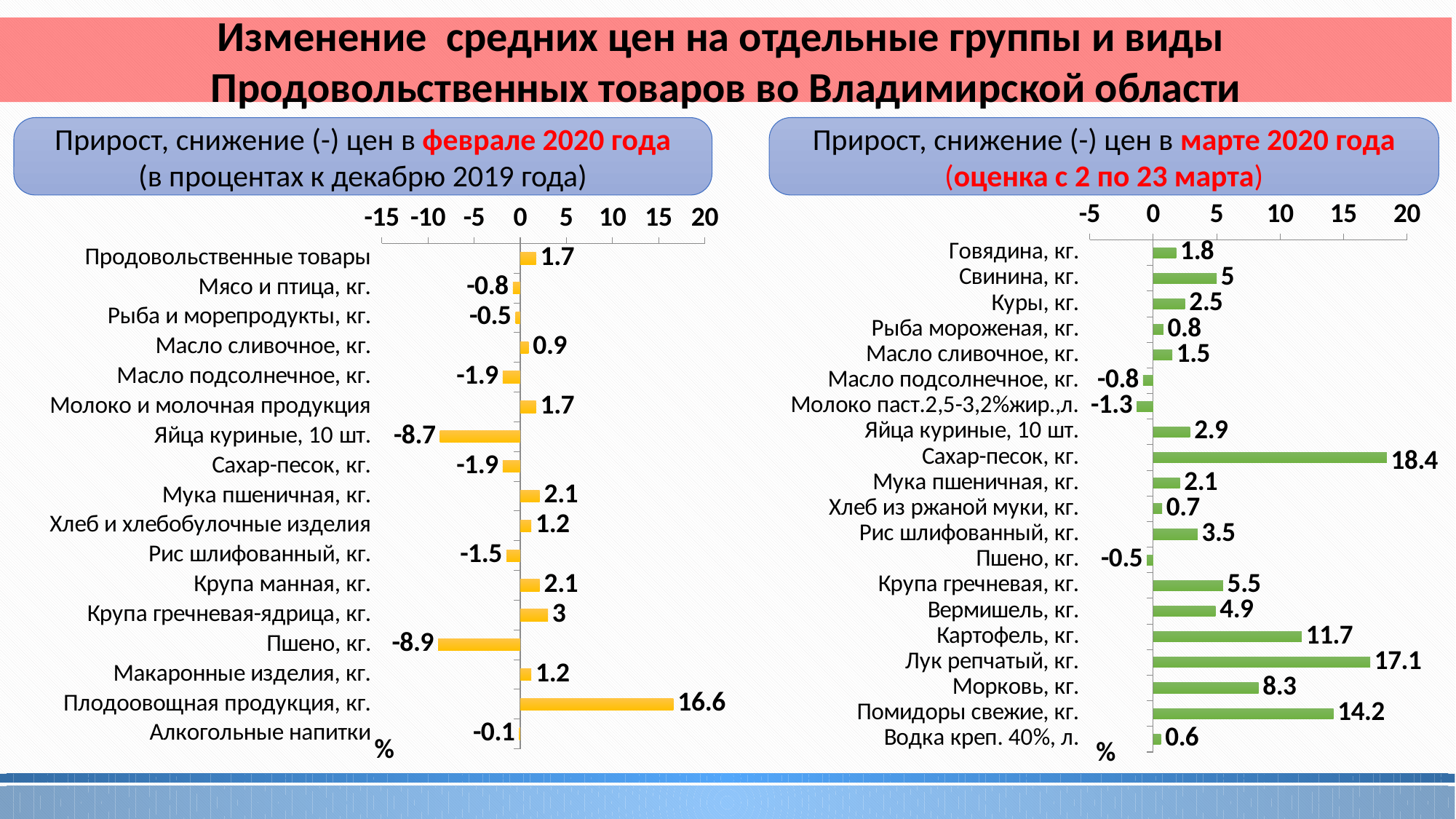

Изменение  средних цен на отдельные группы и виды
Продовольственных товаров во Владимирской области
Прирост, снижение (-) цен в феврале 2020 года
(в процентах к декабрю 2019 года)
Прирост, снижение (-) цен в марте 2020 года
(оценка c 2 по 23 марта)

### Chart

| Category |  |
|---|---|
| Говядина, кг. | 1.8 |
| Свинина, кг. | 5.0 |
| Куры, кг. | 2.5 |
| Рыба мороженая, кг. | 0.8 |
| Масло сливочное, кг. | 1.5 |
| Масло подсолнечное, кг. | -0.8 |
| Молоко паст.2,5-3,2%жир.,л. | -1.3 |
| Яйца куриные, 10 шт. | 2.9 |
| Сахар-песок, кг. | 18.4 |
| Мука пшеничная, кг. | 2.1 |
| Хлеб из ржаной муки, кг. | 0.7 |
| Рис шлифованный, кг. | 3.5 |
| Пшено, кг. | -0.5 |
| Крупа гречневая, кг. | 5.5 |
| Вермишель, кг. | 4.9 |
| Картофель, кг. | 11.7 |
| Лук репчатый, кг. | 17.1 |
| Морковь, кг. | 8.3 |
| Помидоры свежие, кг. | 14.2 |
| Водка креп. 40%, л. | 0.6 |

### Chart

| Category |  |
|---|---|
| Продовольственные товары | 1.7 |
| Мясо и птица, кг. | -0.8 |
| Рыба и морепродукты, кг. | -0.5 |
| Масло сливочное, кг. | 0.9 |
| Масло подсолнечное, кг. | -1.9 |
| Молоко и молочная продукция | 1.7 |
| Яйца куриные, 10 шт. | -8.7 |
| Сахар-песок, кг. | -1.9 |
| Мука пшеничная, кг. | 2.1 |
| Хлеб и хлебобулочные изделия | 1.2 |
| Рис шлифованный, кг. | -1.5 |
| Крупа манная, кг. | 2.1 |
| Крупа гречневая-ядрица, кг. | 3.0 |
| Пшено, кг. | -8.9 |
| Макаронные изделия, кг. | 1.2 |
| Плодоовощная продукция, кг. | 16.6 |
| Алкогольные напитки | -0.1 |